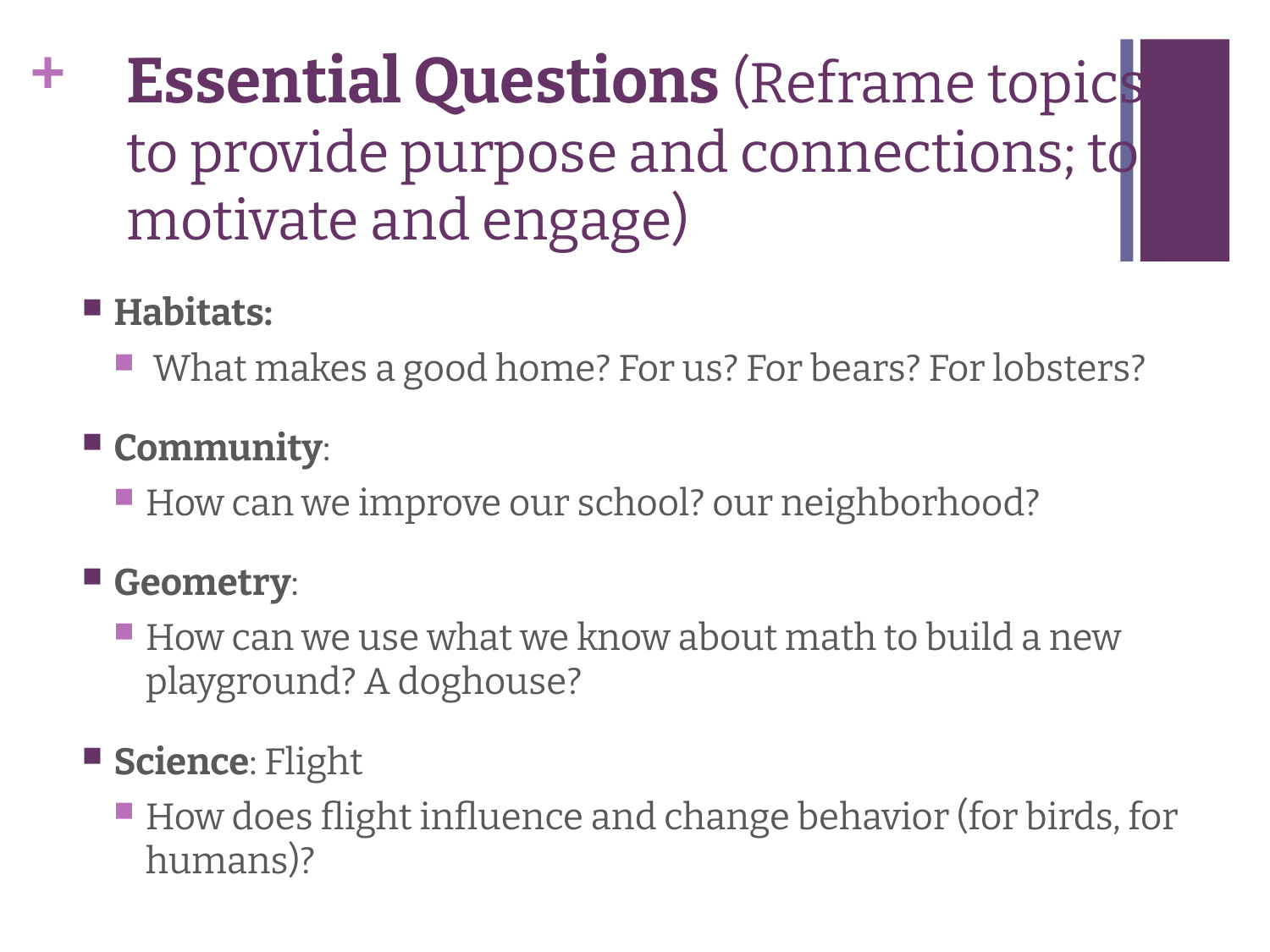

# Essential Questions (Reframe topics to provide purpose and connections; to motivate and engage)
Habitats:
 What makes a good home? For us? For bears? For lobsters?
Community:
How can we improve our school? our neighborhood?
Geometry:
How can we use what we know about math to build a new playground? A doghouse?
Science: Flight
How does flight influence and change behavior (for birds, for humans)?